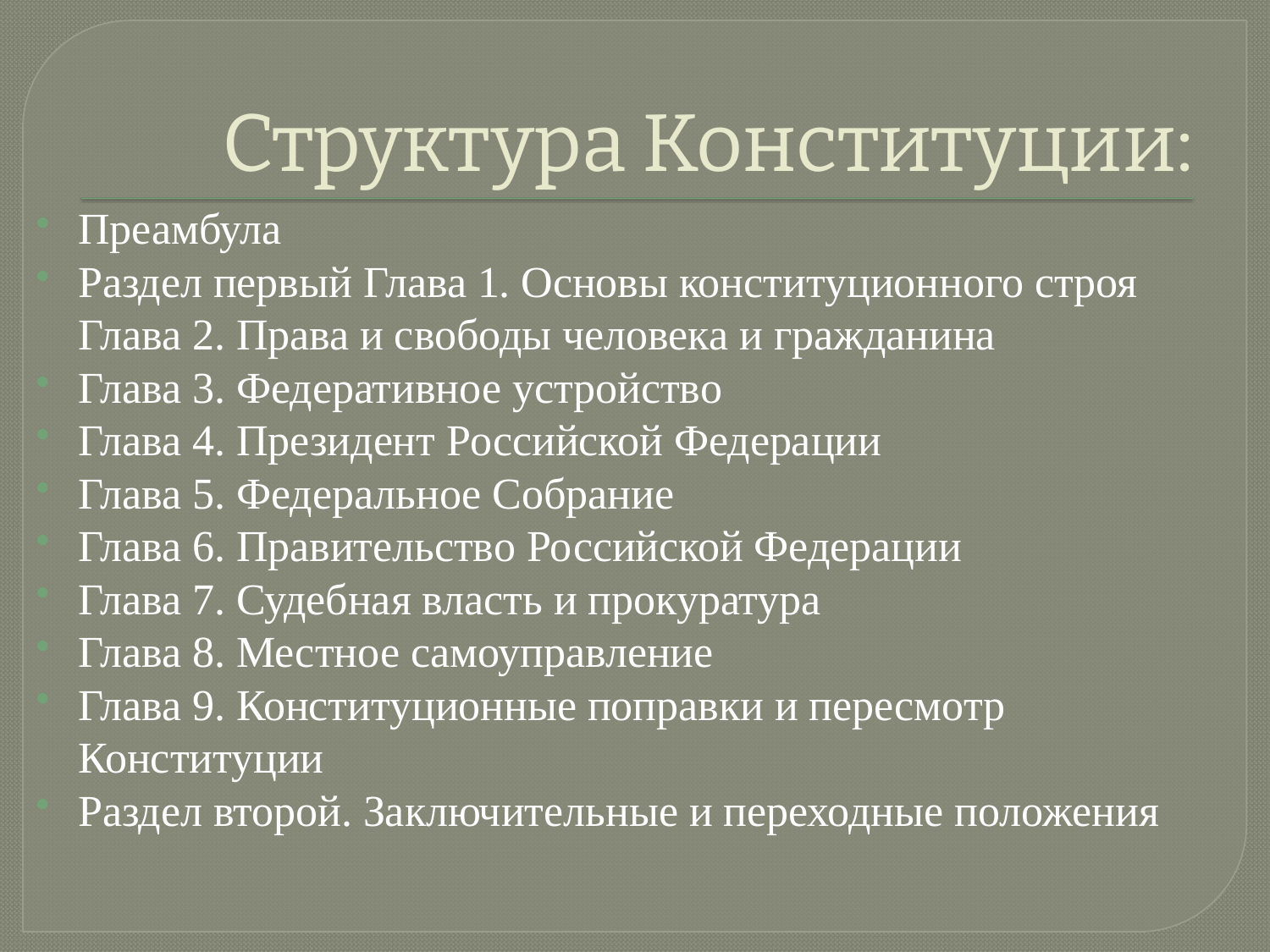

# Структура Конституции:
Преамбула
Раздел первый Глава 1. Основы конституционного строя Глава 2. Права и свободы человека и гражданина
Глава 3. Федеративное устройство
Глава 4. Президент Российской Федерации
Глава 5. Федеральное Собрание
Глава 6. Правительство Российской Федерации
Глава 7. Судебная власть и прокуратура
Глава 8. Местное самоуправление
Глава 9. Конституционные поправки и пересмотр Конституции
Раздел второй. Заключительные и переходные положения